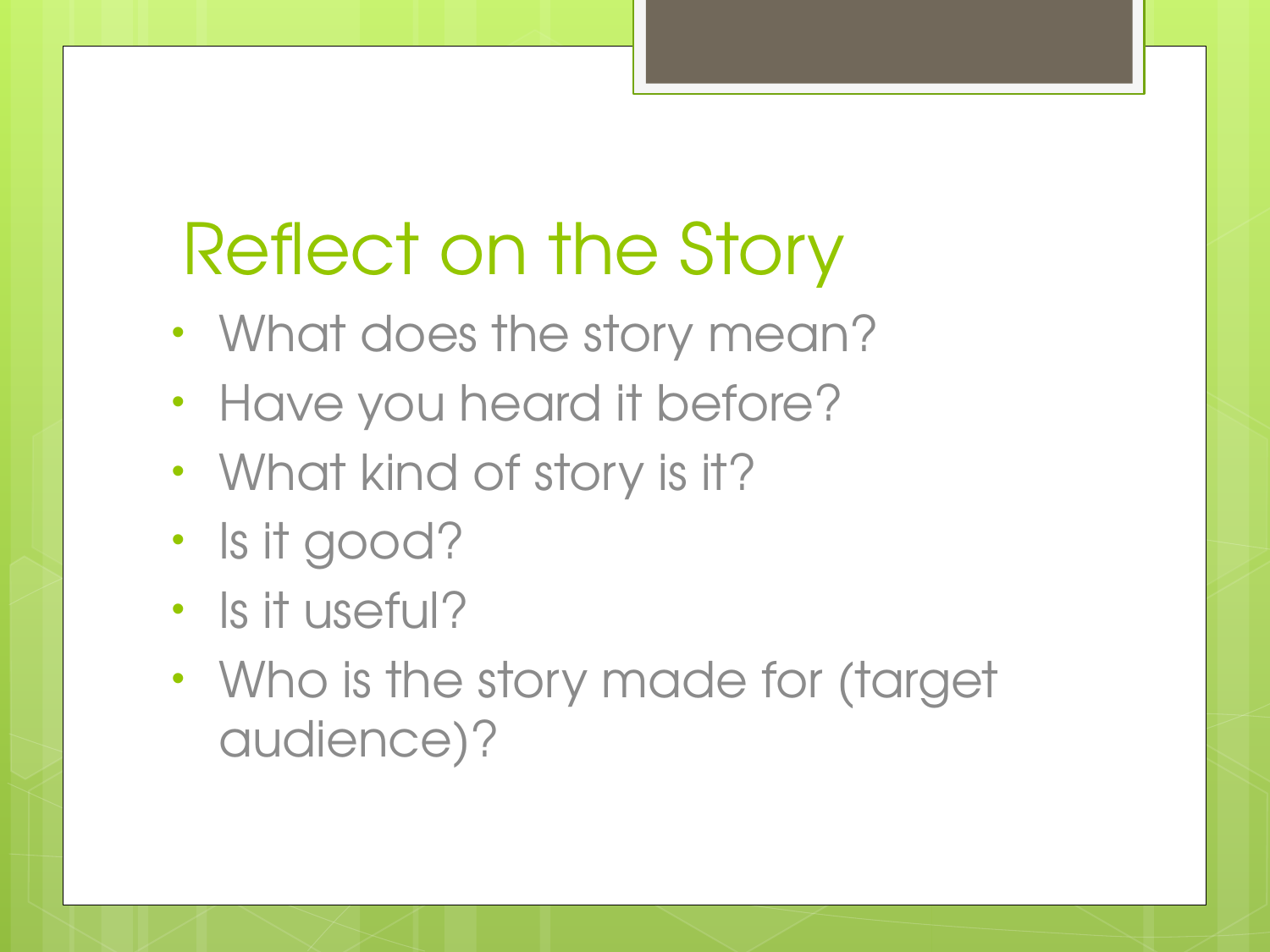

# Reflect on the Story
What does the story mean?
Have you heard it before?
What kind of story is it?
Is it good?
Is it useful?
Who is the story made for (target audience)?